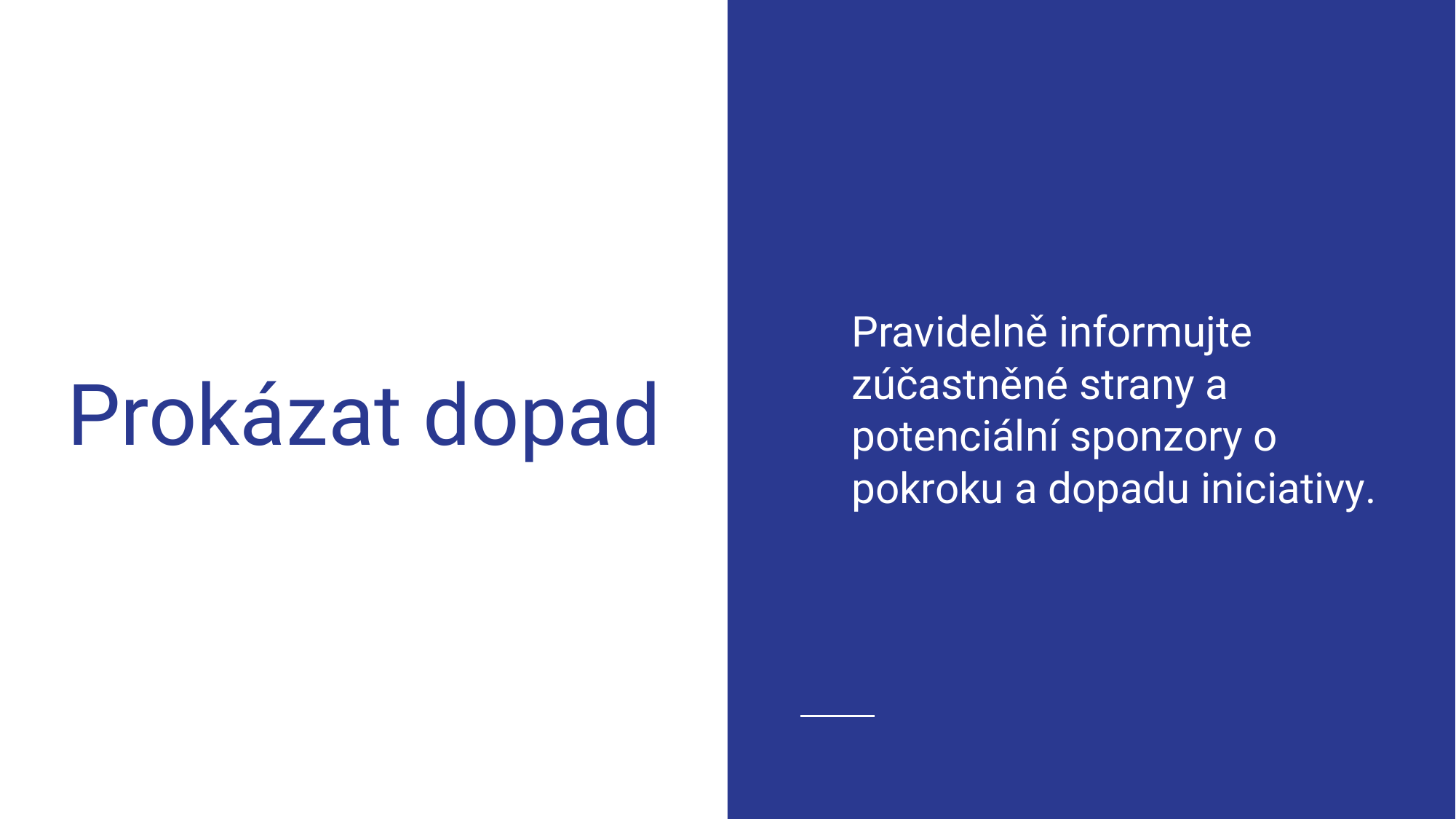

Pravidelně informujte zúčastněné strany a potenciální sponzory o pokroku a dopadu iniciativy.
# Prokázat dopad